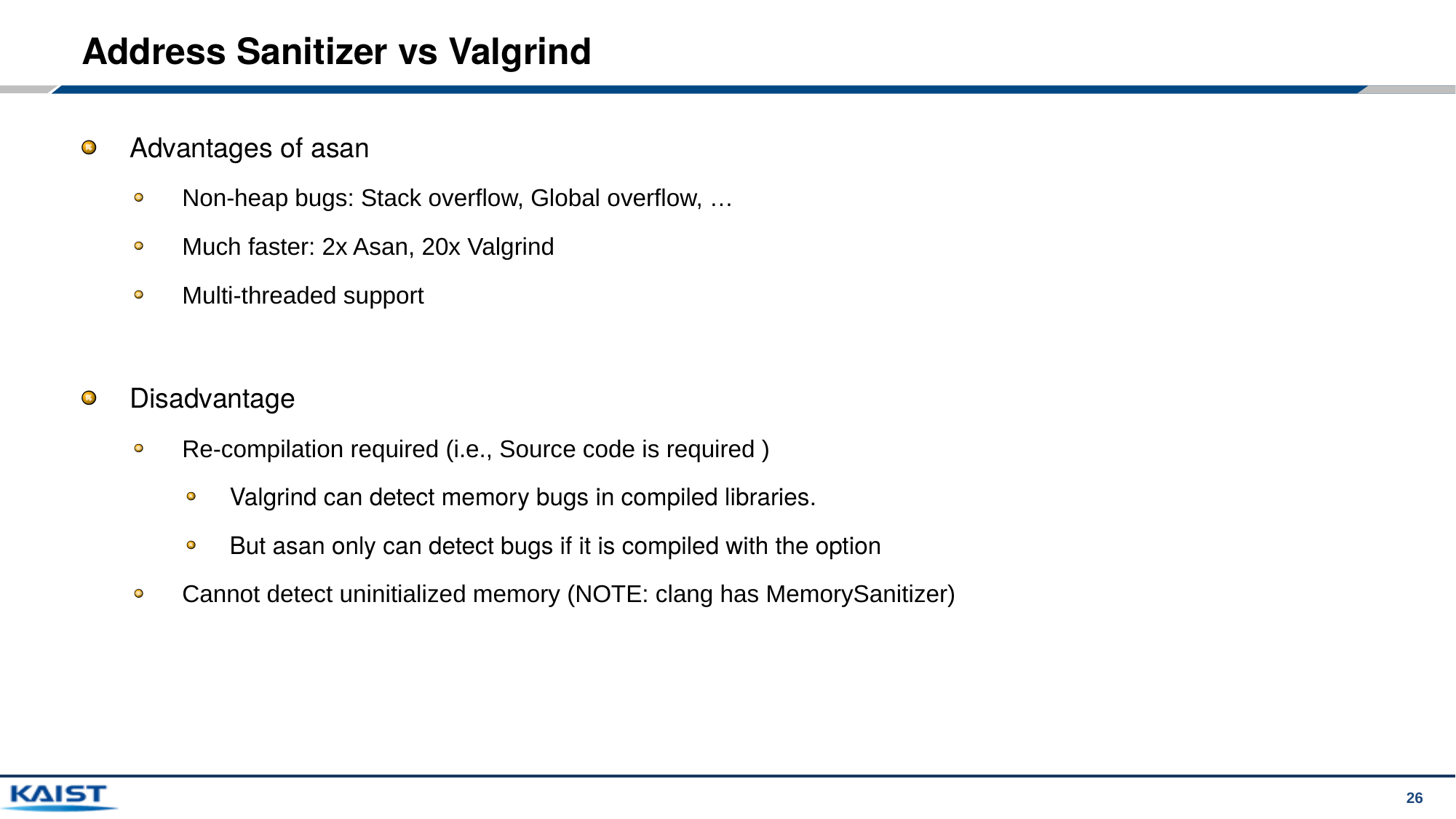

# Address Sanitizer vs Valgrind
Advantages of asan
Non-heap bugs: Stack overflow, Global overflow, …
Much faster: 2x Asan, 20x Valgrind
Multi-threaded support

Disadvantage
Re-compilation required (i.e., Source code is required )
Valgrind can detect memory bugs in compiled libraries.
But asan only can detect bugs if it is compiled with the option
Cannot detect uninitialized memory (NOTE: clang has MemorySanitizer)